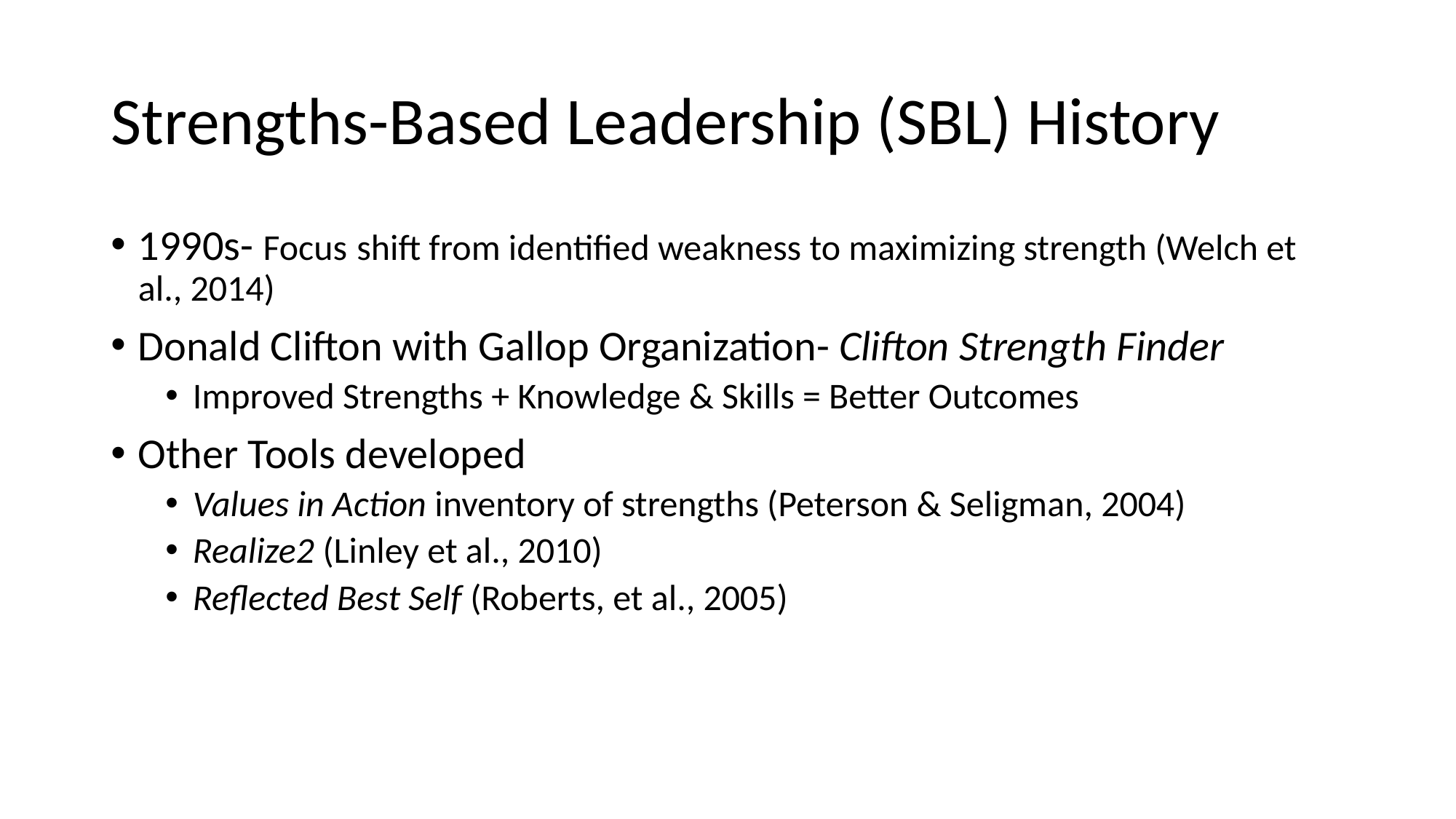

# Strengths-Based Leadership (SBL) History
1990s- Focus shift from identified weakness to maximizing strength (Welch et al., 2014)
Donald Clifton with Gallop Organization- Clifton Strength Finder
Improved Strengths + Knowledge & Skills = Better Outcomes
Other Tools developed
Values in Action inventory of strengths (Peterson & Seligman, 2004)
Realize2 (Linley et al., 2010)
Reflected Best Self (Roberts, et al., 2005)